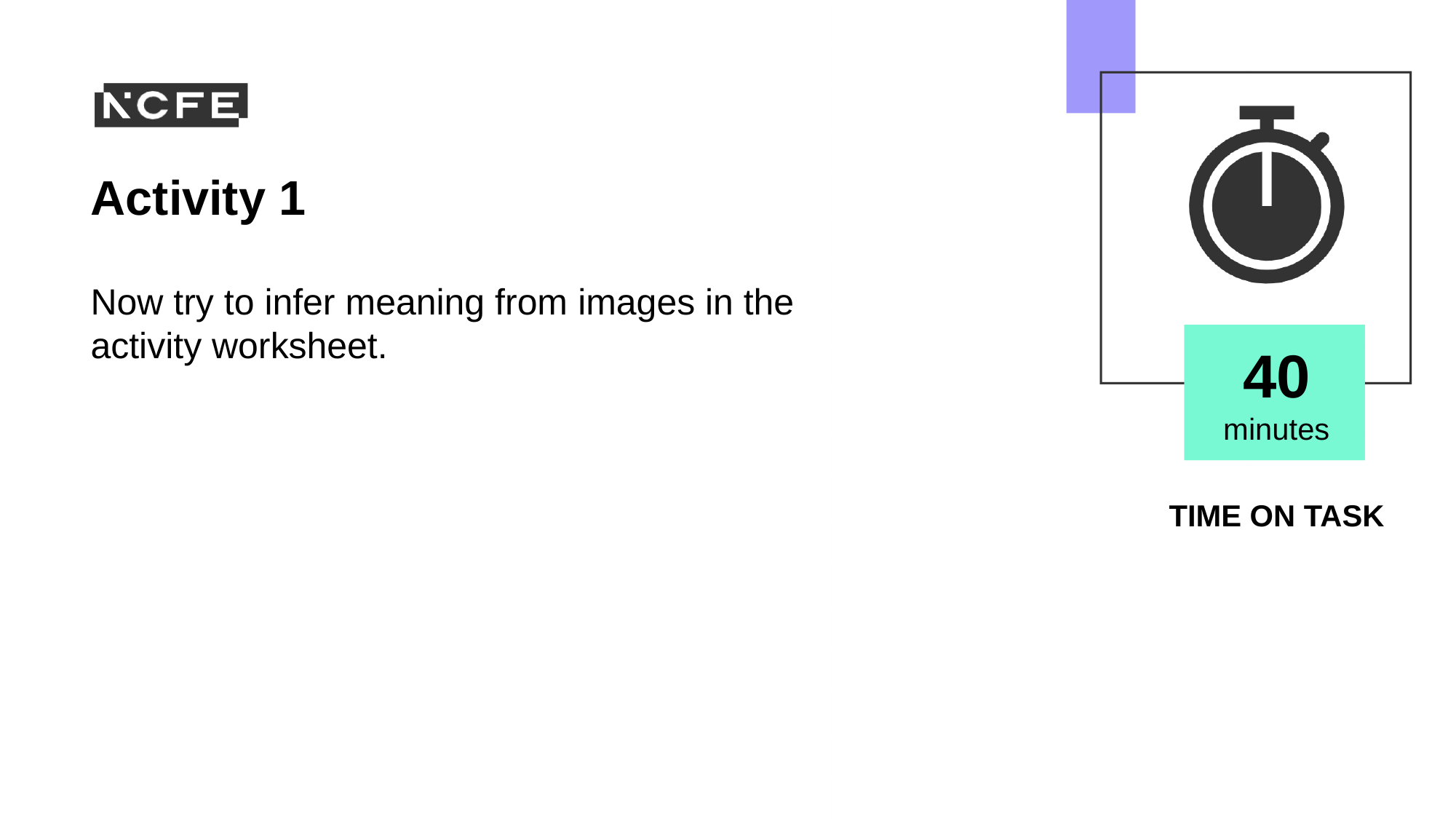

# Activity 1
Now try to infer meaning from images in the activity worksheet.
40 minutes